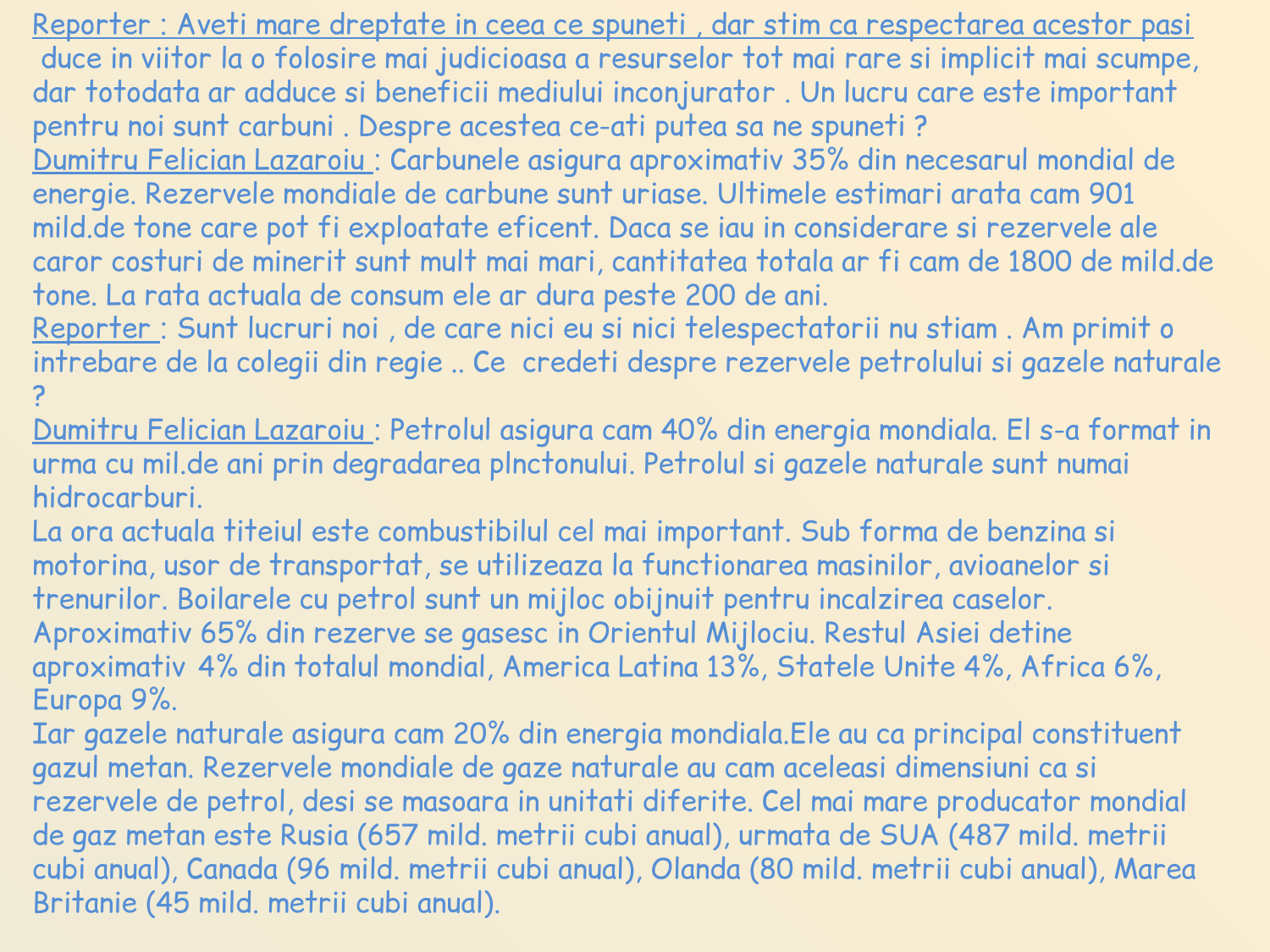

Reporter : Aveti mare dreptate in ceea ce spuneti , dar stim ca respectarea acestor pasi  duce in viitor la o folosire mai judicioasa a resurselor tot mai rare si implicit mai scumpe, dar totodata ar adduce si beneficii mediului inconjurator . Un lucru care este important pentru noi sunt carbuni . Despre acestea ce-ati putea sa ne spuneti ?
Dumitru Felician Lazaroiu : Carbunele asigura aproximativ 35% din necesarul mondial de energie. Rezervele mondiale de carbune sunt uriase. Ultimele estimari arata cam 901 mild.de tone care pot fi exploatate eficent. Daca se iau in considerare si rezervele ale caror costuri de minerit sunt mult mai mari, cantitatea totala ar fi cam de 1800 de mild.de tone. La rata actuala de consum ele ar dura peste 200 de ani.
Reporter : Sunt lucruri noi , de care nici eu si nici telespectatorii nu stiam . Am primit o intrebare de la colegii din regie .. Ce  credeti despre rezervele petrolului si gazele naturale ?
Dumitru Felician Lazaroiu : Petrolul asigura cam 40% din energia mondiala. El s-a format in urma cu mil.de ani prin degradarea plnctonului. Petrolul si gazele naturale sunt numai hidrocarburi.
La ora actuala titeiul este combustibilul cel mai important. Sub forma de benzina si motorina, usor de transportat, se utilizeaza la functionarea masinilor, avioanelor si trenurilor. Boilarele cu petrol sunt un mijloc obijnuit pentru incalzirea caselor.
Aproximativ 65% din rezerve se gasesc in Orientul Mijlociu. Restul Asiei detine aproximativ 4% din totalul mondial, America Latina 13%, Statele Unite 4%, Africa 6%, Europa 9%.
Iar gazele naturale asigura cam 20% din energia mondiala.Ele au ca principal constituent gazul metan. Rezervele mondiale de gaze naturale au cam aceleasi dimensiuni ca si rezervele de petrol, desi se masoara in unitati diferite. Cel mai mare producator mondial de gaz metan este Rusia (657 mild. metrii cubi anual), urmata de SUA (487 mild. metrii cubi anual), Canada (96 mild. metrii cubi anual), Olanda (80 mild. metrii cubi anual), Marea Britanie (45 mild. metrii cubi anual).